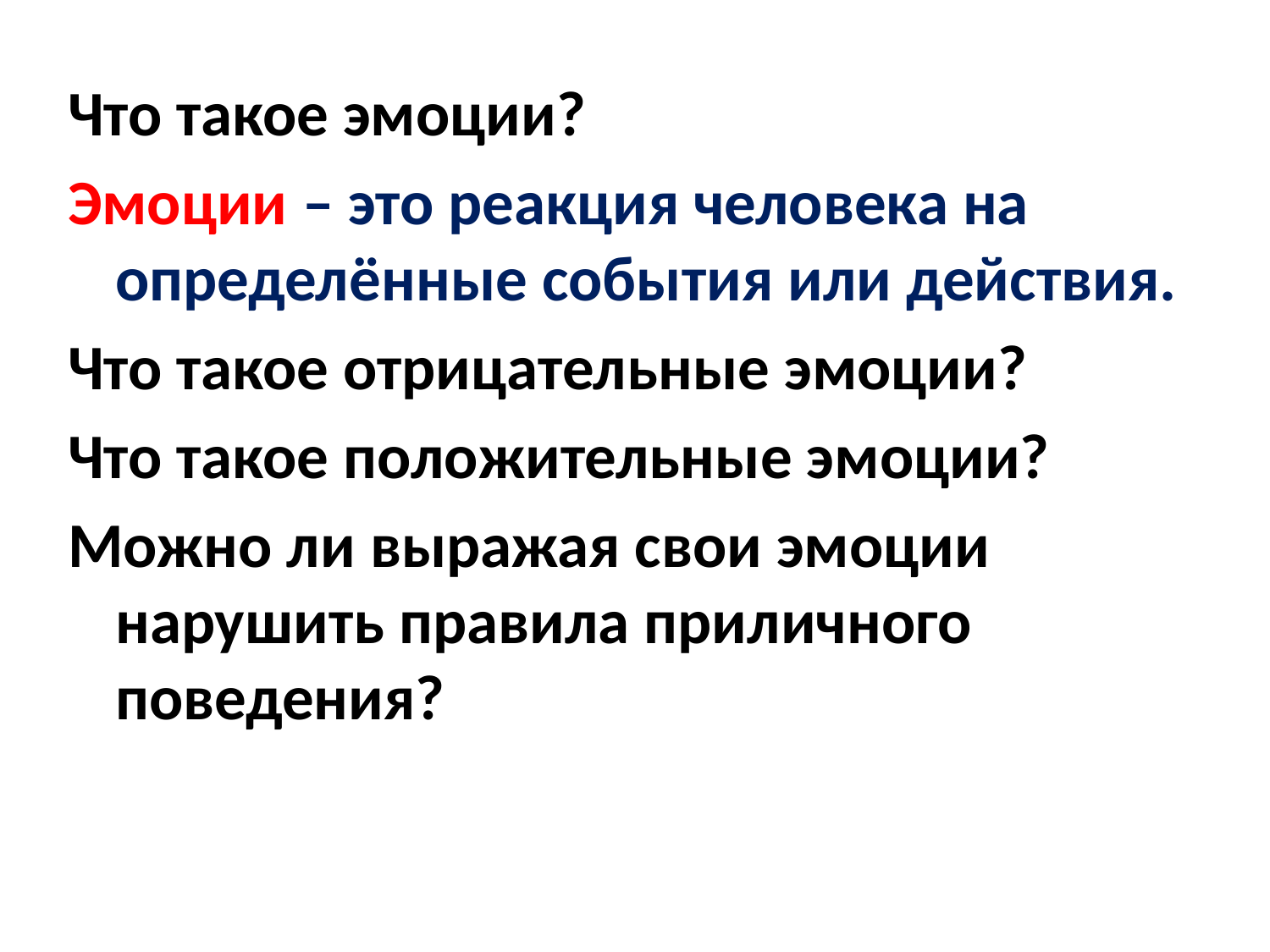

Что такое эмоции?
Эмоции – это реакция человека на определённые события или действия.
Что такое отрицательные эмоции?
Что такое положительные эмоции?
Можно ли выражая свои эмоции нарушить правила приличного поведения?